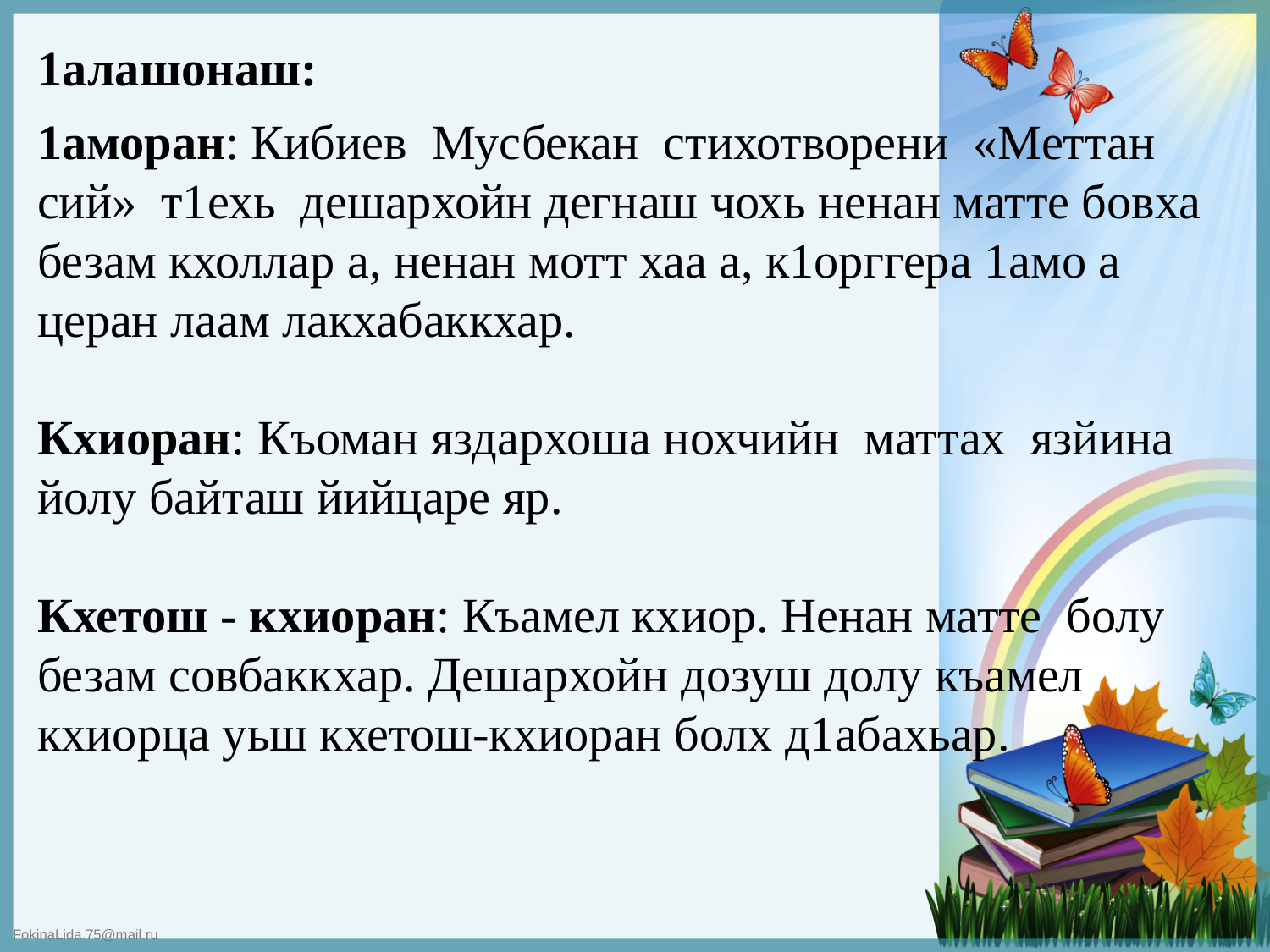

1алашонаш:
1аморан: Кибиев  Мусбекан  стихотворени  «Меттан  сий»  т1ехь  дешархойн дегнаш чохь ненан матте бовха безам кхоллар а, ненан мотт хаа а, к1орггера 1амо а церан лаам лакхабаккхар.

Кхиоран: Къоман яздархоша нохчийн  маттах  язйина йолу байташ йийцаре яр.

Кхетош - кхиоран: Къамел кхиор. Ненан матте  болу безам совбаккхар. Дешархойн дозуш долу къамел кхиорца уьш кхетош-кхиоран болх д1абахьар.